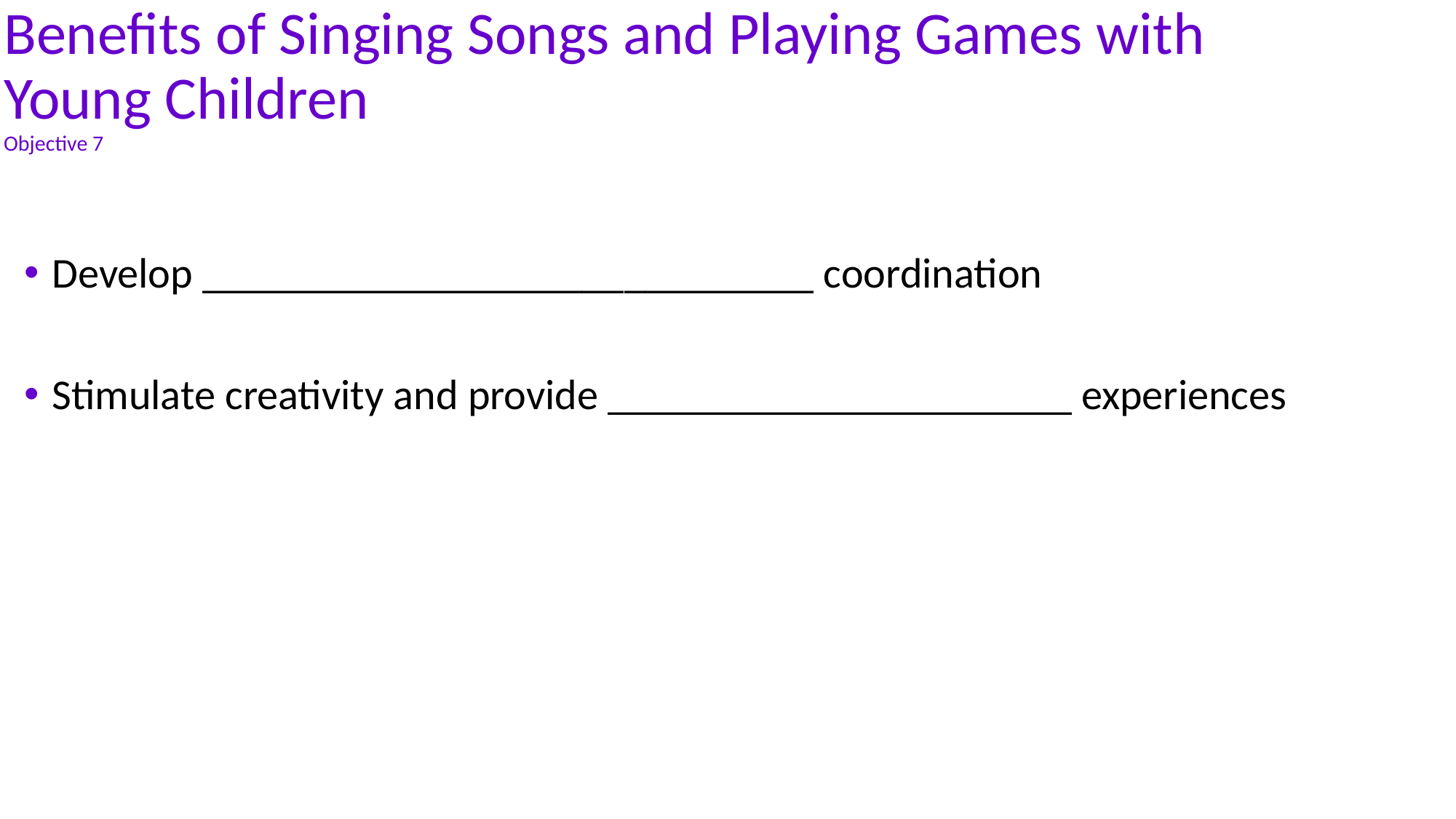

# Benefits of Singing Songs and Playing Games with Young Children Objective 7
Develop _____________________________ coordination

Stimulate creativity and provide ______________________ experiences